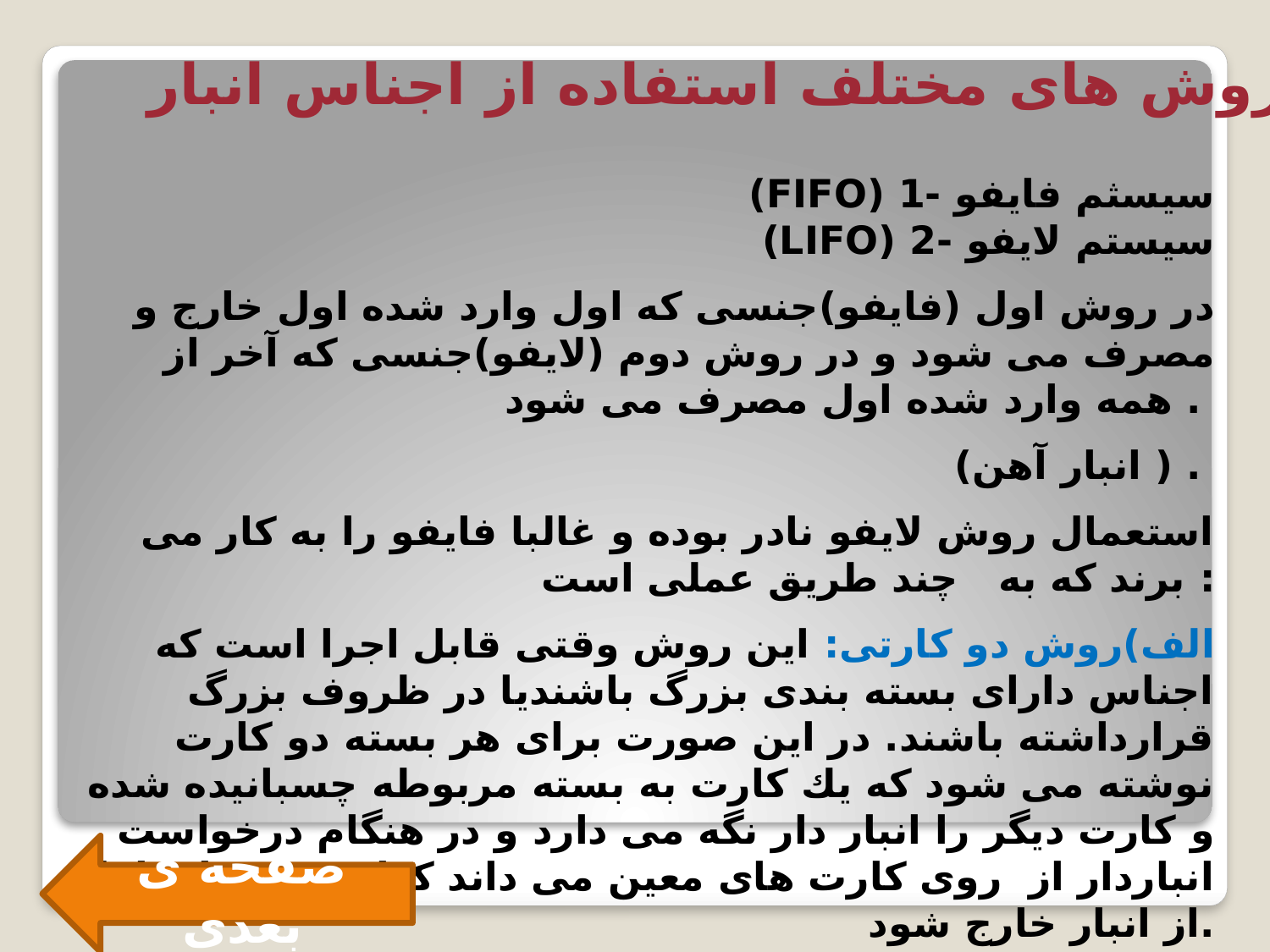

روش های مختلف استفاده از اجناس انبار
                                                                                          (FIFO) 1- سیسثم فایفو
                                      (LIFO) 2- سیستم لایفو
در روش اول (فایفو)جنسی كه اول وارد شده اول خارج و مصرف می شود و در روش دوم (لایفو)جنسی كه آخر از  همه وارد شده اول مصرف می شود .
      (انبار آهن ) .
استعمال روش لایفو نادر بوده و غالبا فایفو را به كار می برند كه به   چند طریق عملی است :
الف)روش دو كارتی: این روش وقتی قابل اجرا است كه اجناس دارای بسته بندی بزرگ باشندیا در ظروف بزرگ قرارداشته باشند. در این صورت برای هر بسته دو كارت نوشته می شود كه یك كارت به بسته مربوطه چسبانیده شده و كارت دیگر را انبار دار نگه می دارد و در هنگام درخواست انباردار از  روی كارت های معین می داند كدام بسته باید اول از انبار خارج شود.

صفحه ی بعدی